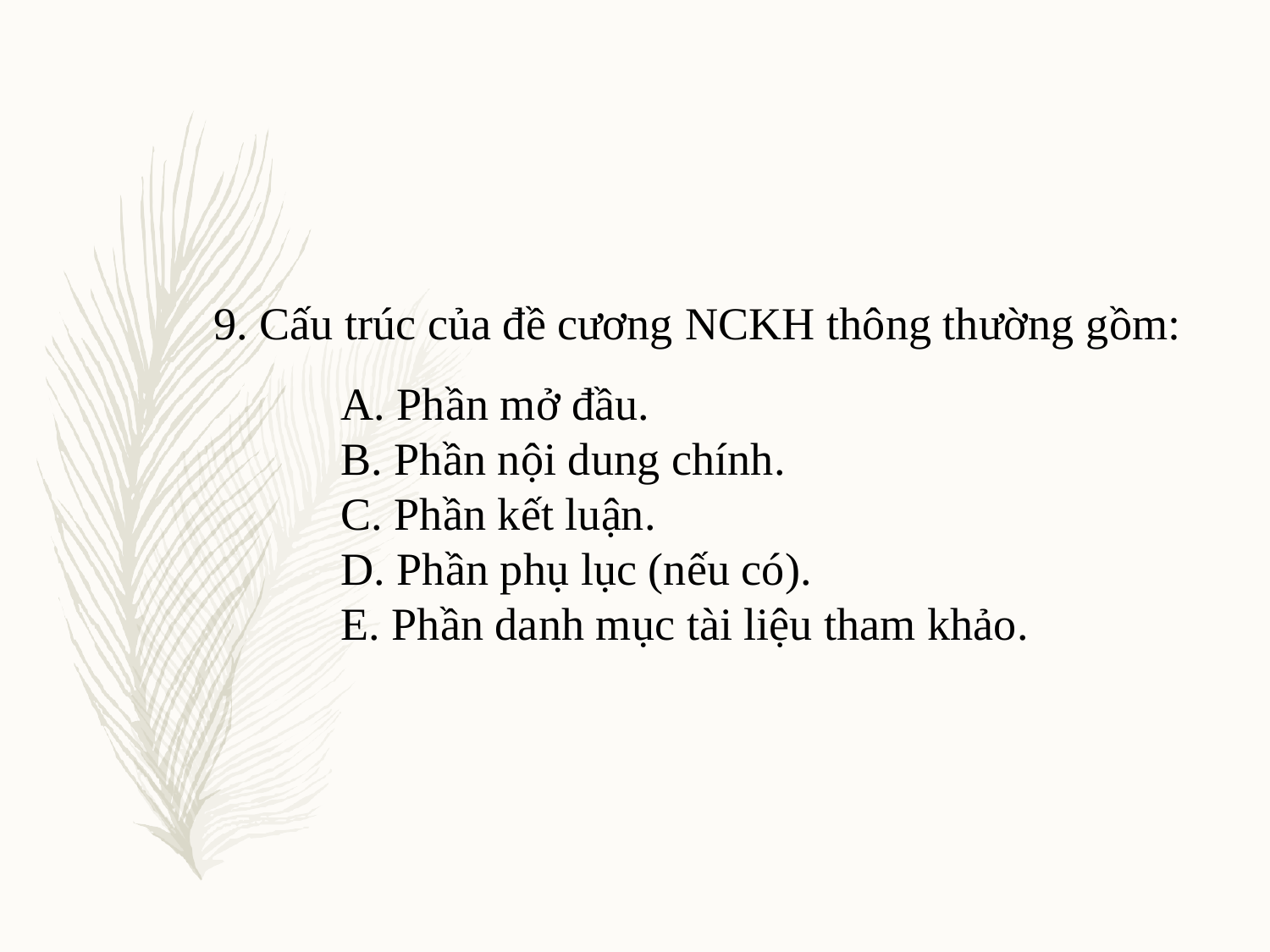

9. Cấu trúc của đề cương NCKH thông thường gồm:

		A. Phần mở đầu.
		B. Phần nội dung chính.
		C. Phần kết luận.
		D. Phần phụ lục (nếu có).
		E. Phần danh mục tài liệu tham khảo.